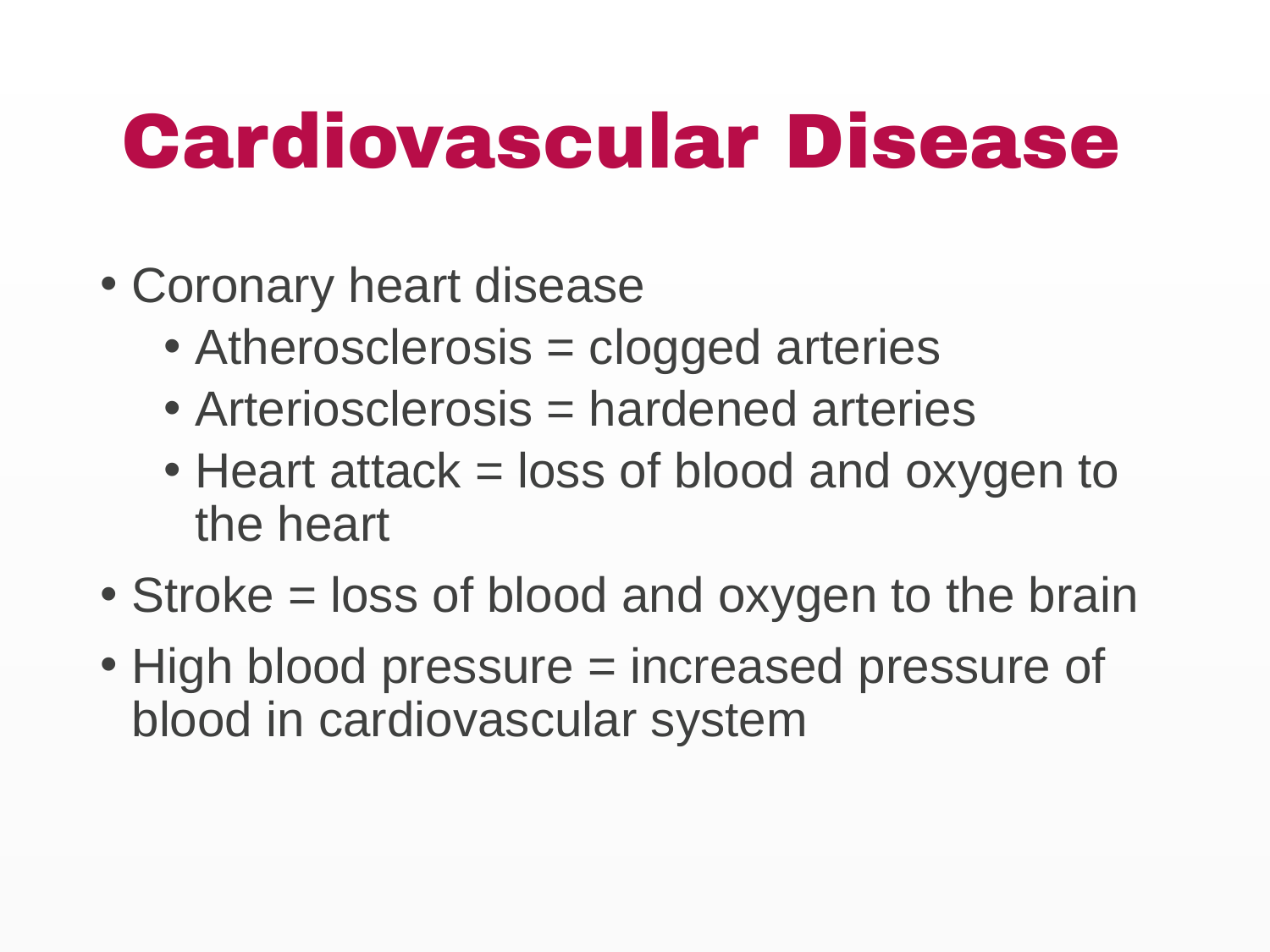

# Cardiovascular Disease
Coronary heart disease
Atherosclerosis = clogged arteries
Arteriosclerosis = hardened arteries
Heart attack = loss of blood and oxygen to the heart
Stroke = loss of blood and oxygen to the brain
High blood pressure = increased pressure of blood in cardiovascular system